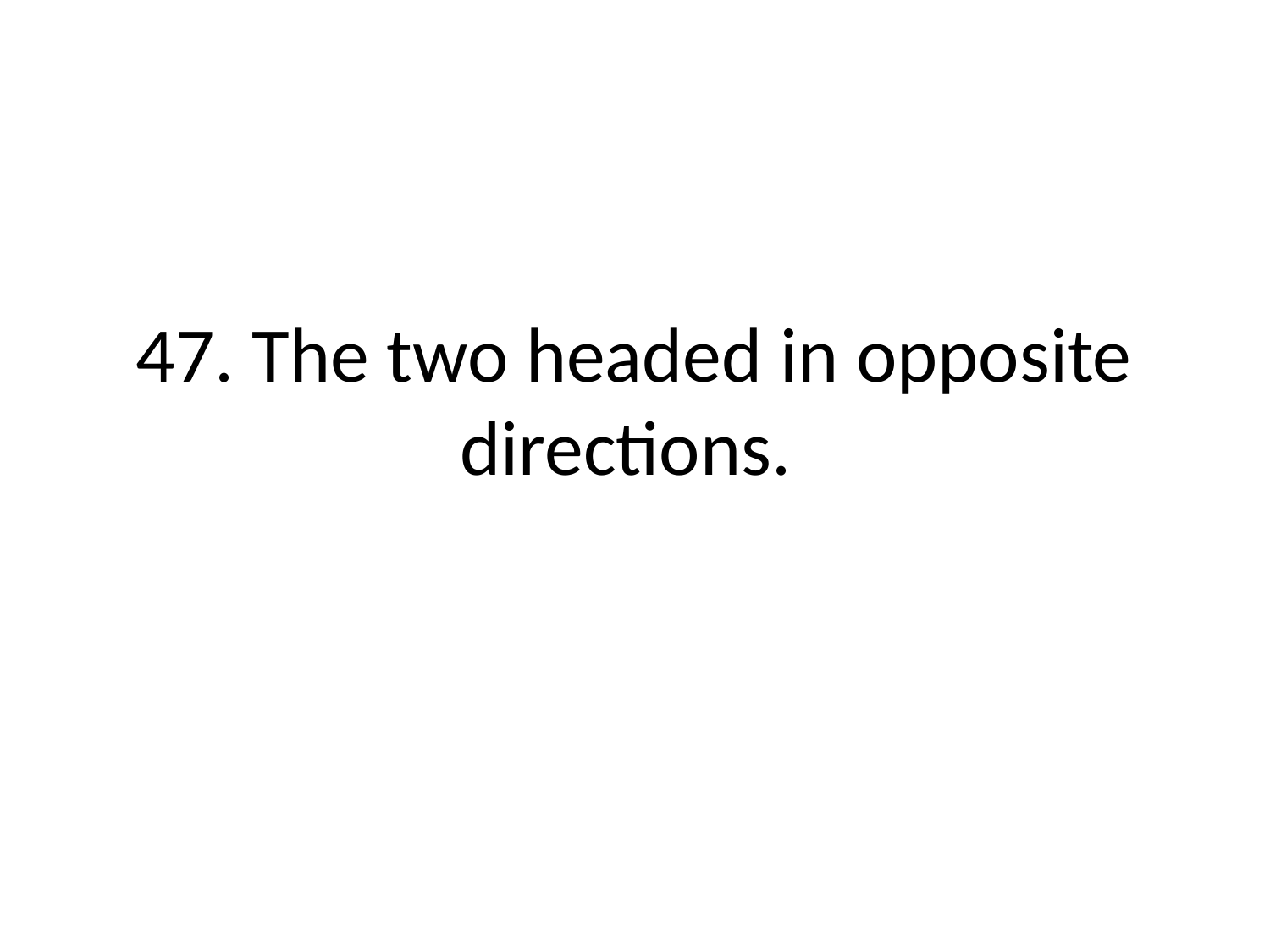

# 47. The two headed in opposite directions.